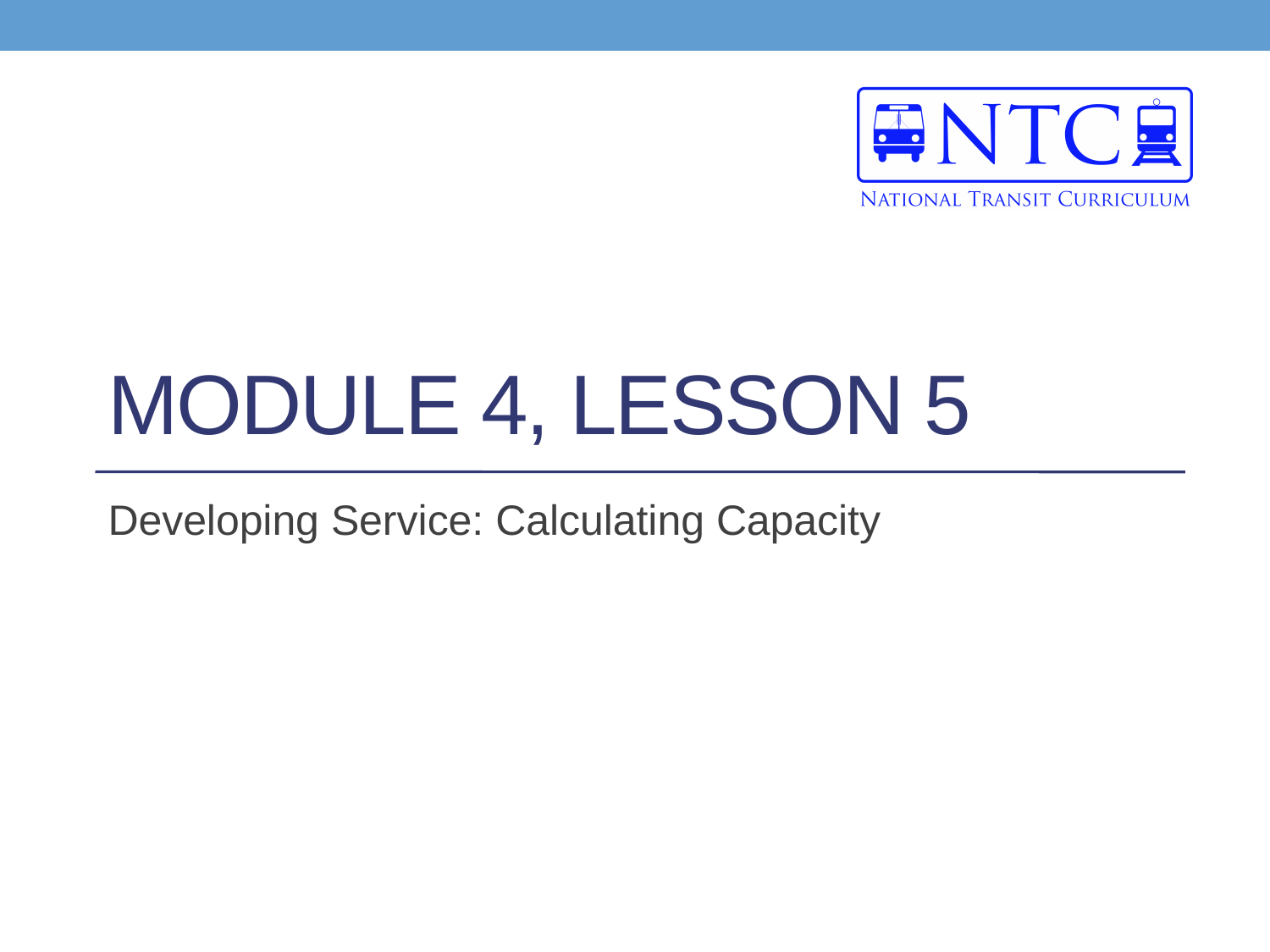

# Module 4, Lesson 5
Developing Service: Calculating Capacity